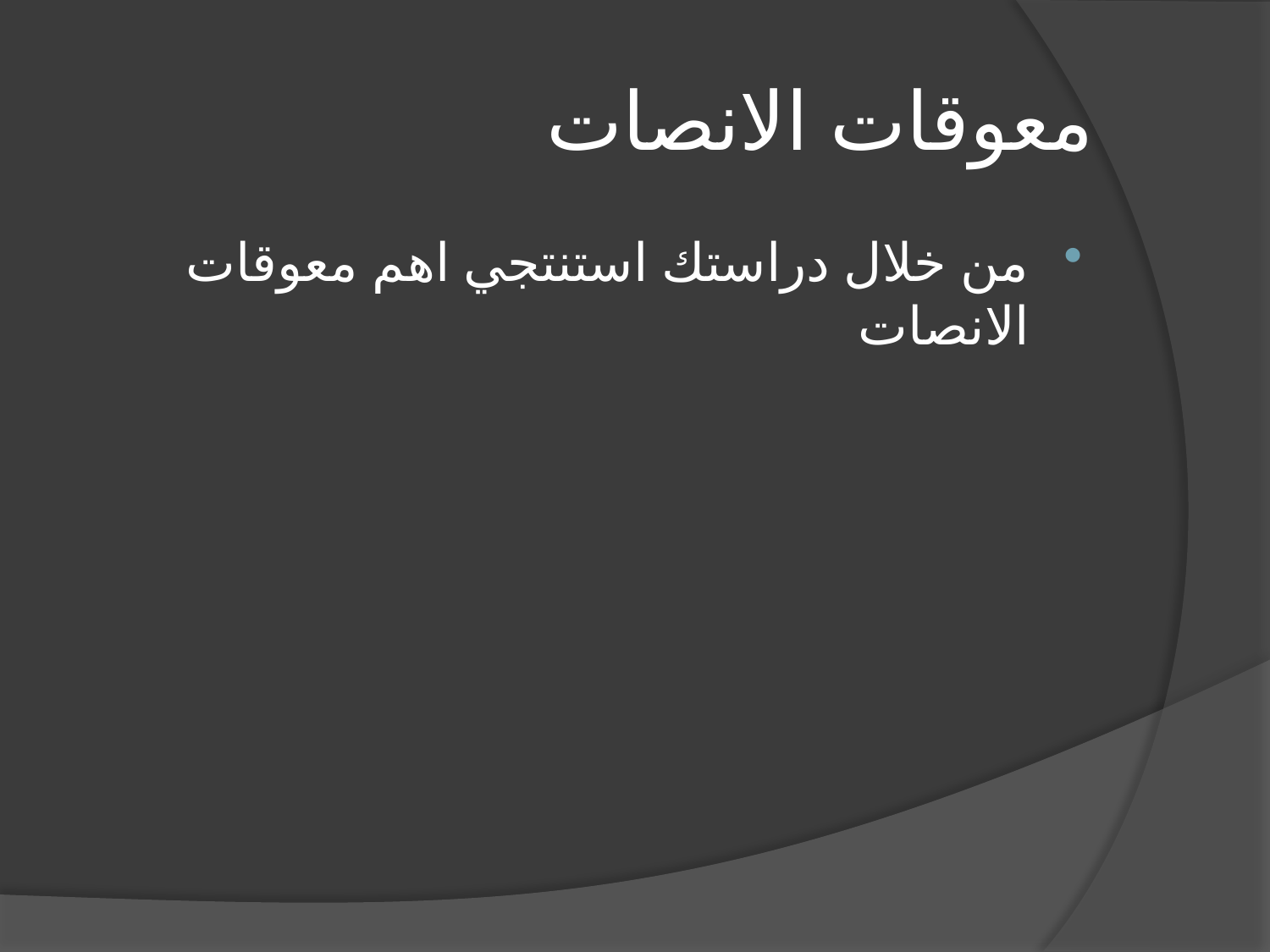

# معوقات الانصات
من خلال دراستك استنتجي اهم معوقات الانصات